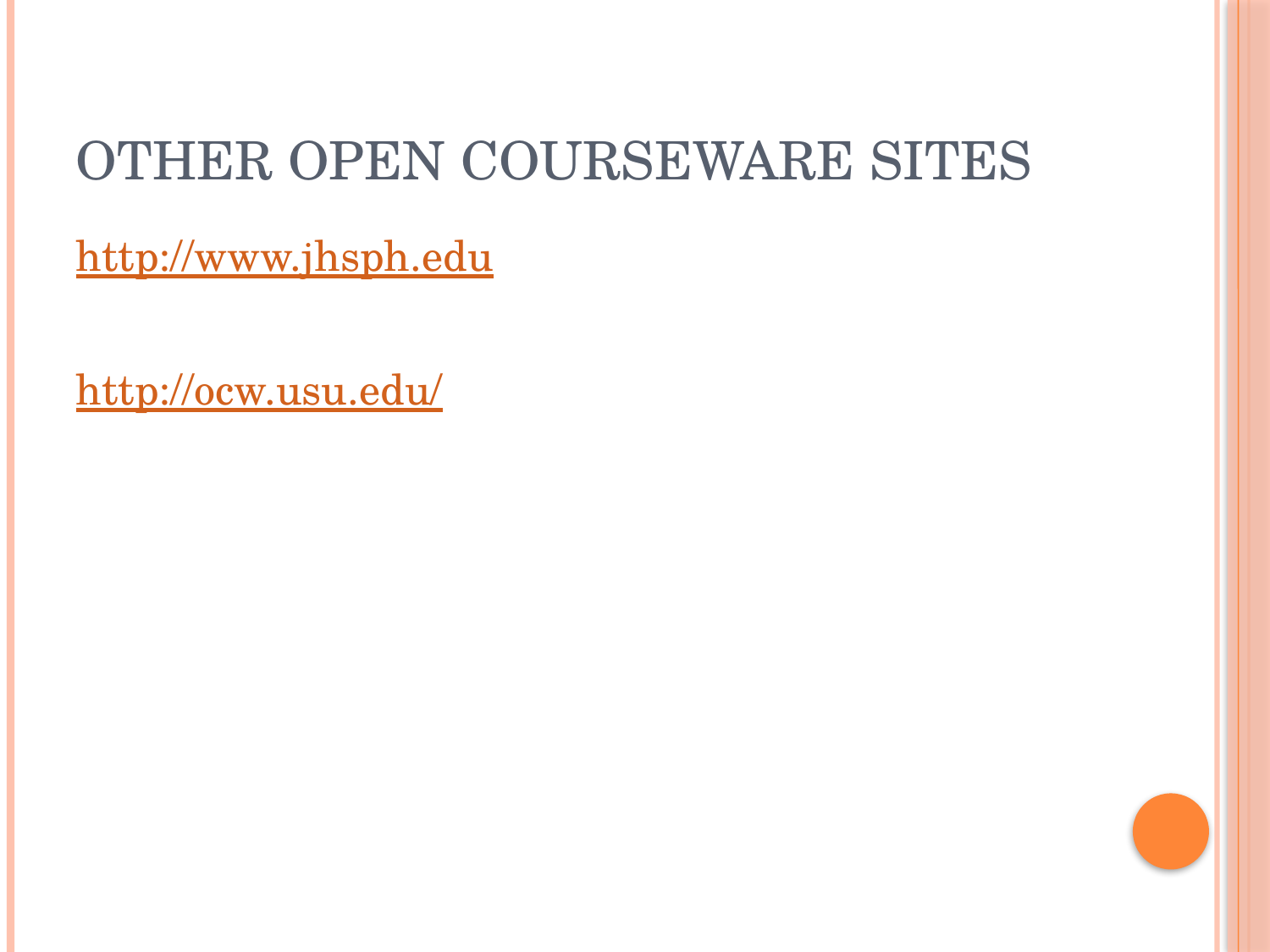

# Other Open Courseware Sites
http://www.jhsph.edu

http://ocw.usu.edu/